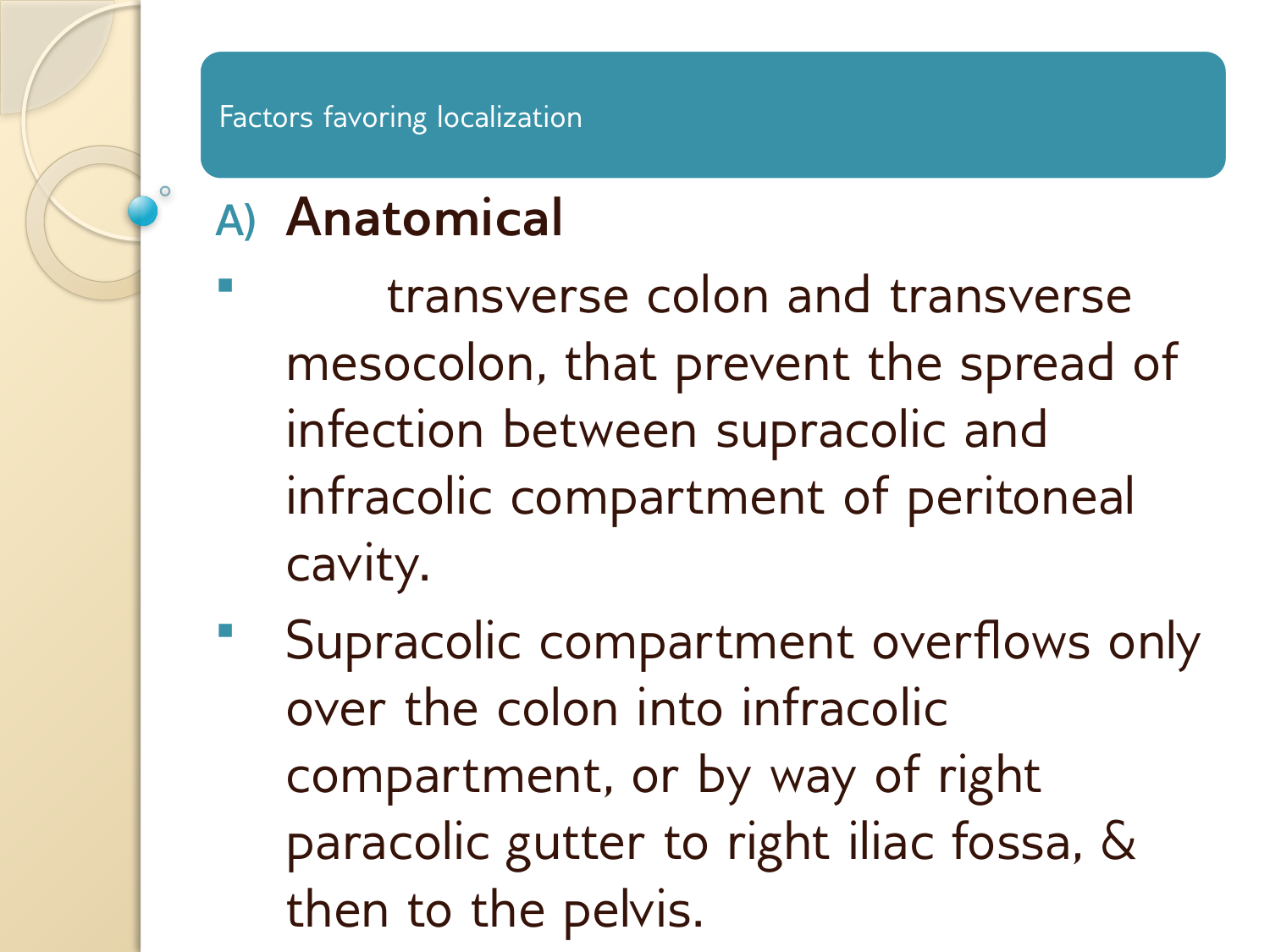

Factors favoring localization
Anatomical
      transverse colon and transverse mesocolon, that prevent the spread of infection between supracolic and infracolic compartment of peritoneal cavity.
Supracolic compartment overflows only over the colon into infracolic compartment, or by way of right paracolic gutter to right iliac fossa, & then to the pelvis.